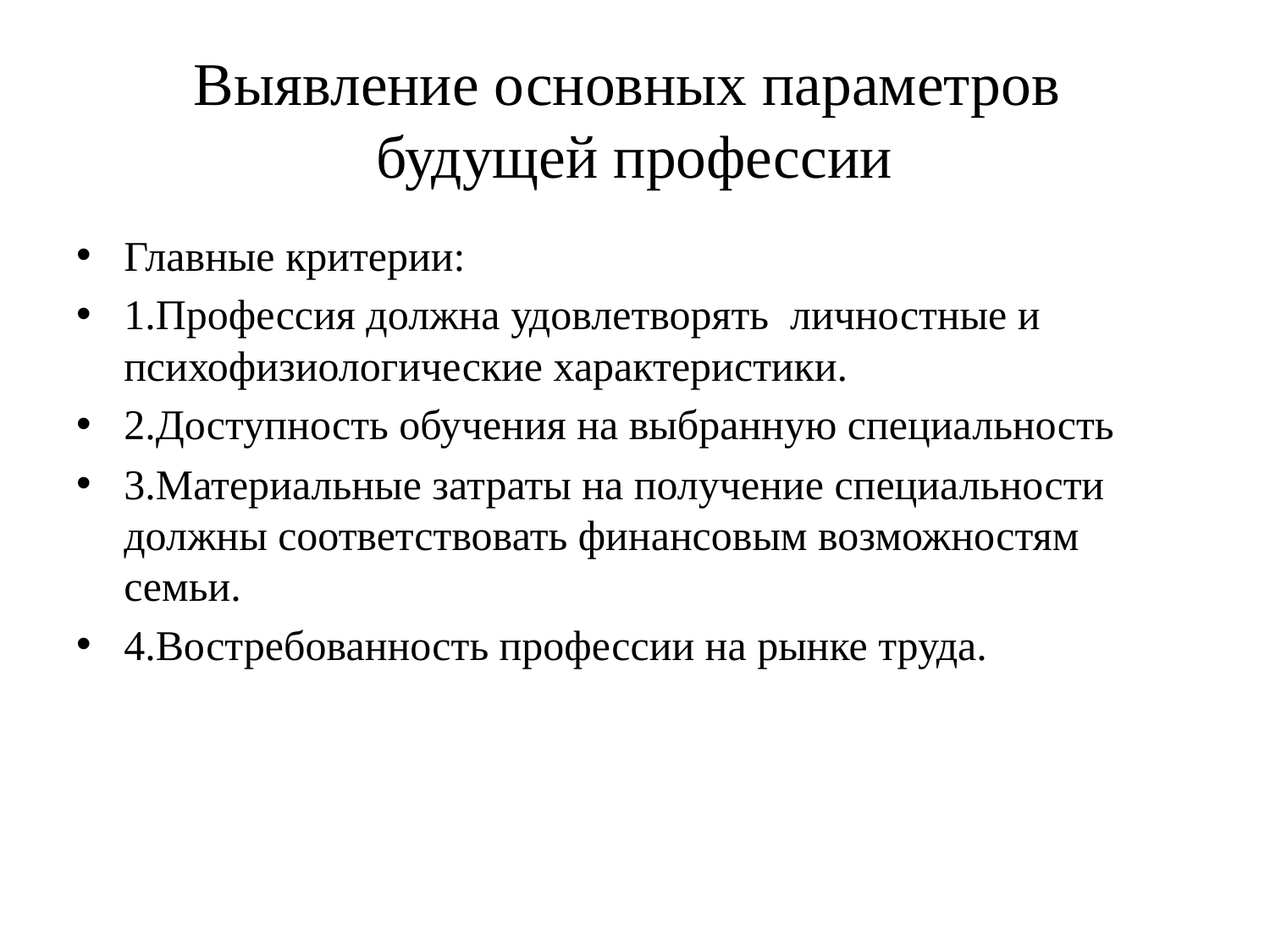

# Выявление основных параметров  будущей профессии
Главные критерии:
1.Профессия должна удовлетворять  личностные и психофизиологические характеристики.
2.Доступность обучения на выбранную специальность
3.Материальные затраты на получение специальности должны соответствовать финансовым возможностям семьи.
4.Востребованность профессии на рынке труда.